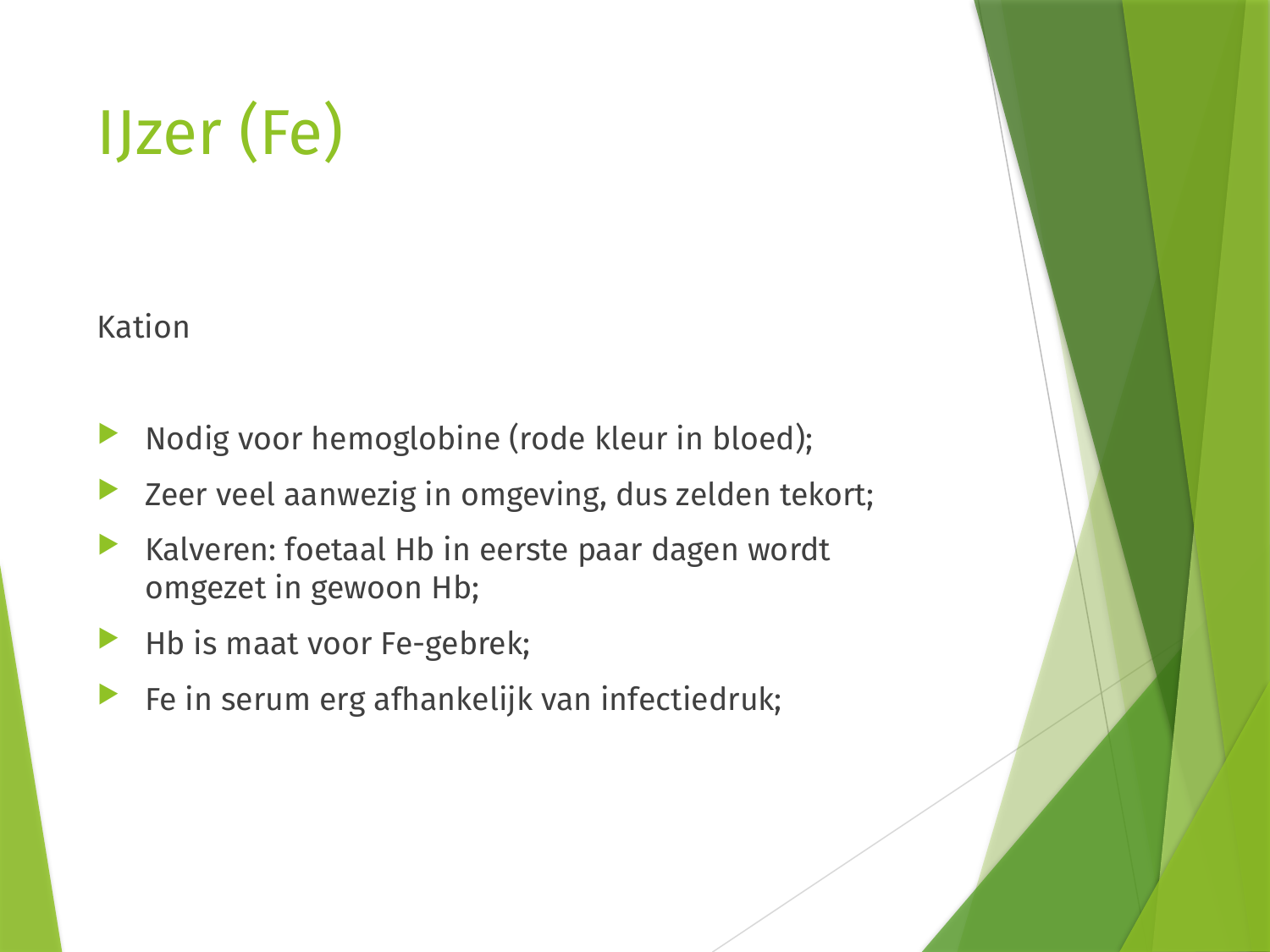

# IJzer (Fe)
Kation

Nodig voor hemoglobine (rode kleur in bloed);
Zeer veel aanwezig in omgeving, dus zelden tekort;
Kalveren: foetaal Hb in eerste paar dagen wordt omgezet in gewoon Hb;
Hb is maat voor Fe-gebrek;
Fe in serum erg afhankelijk van infectiedruk;